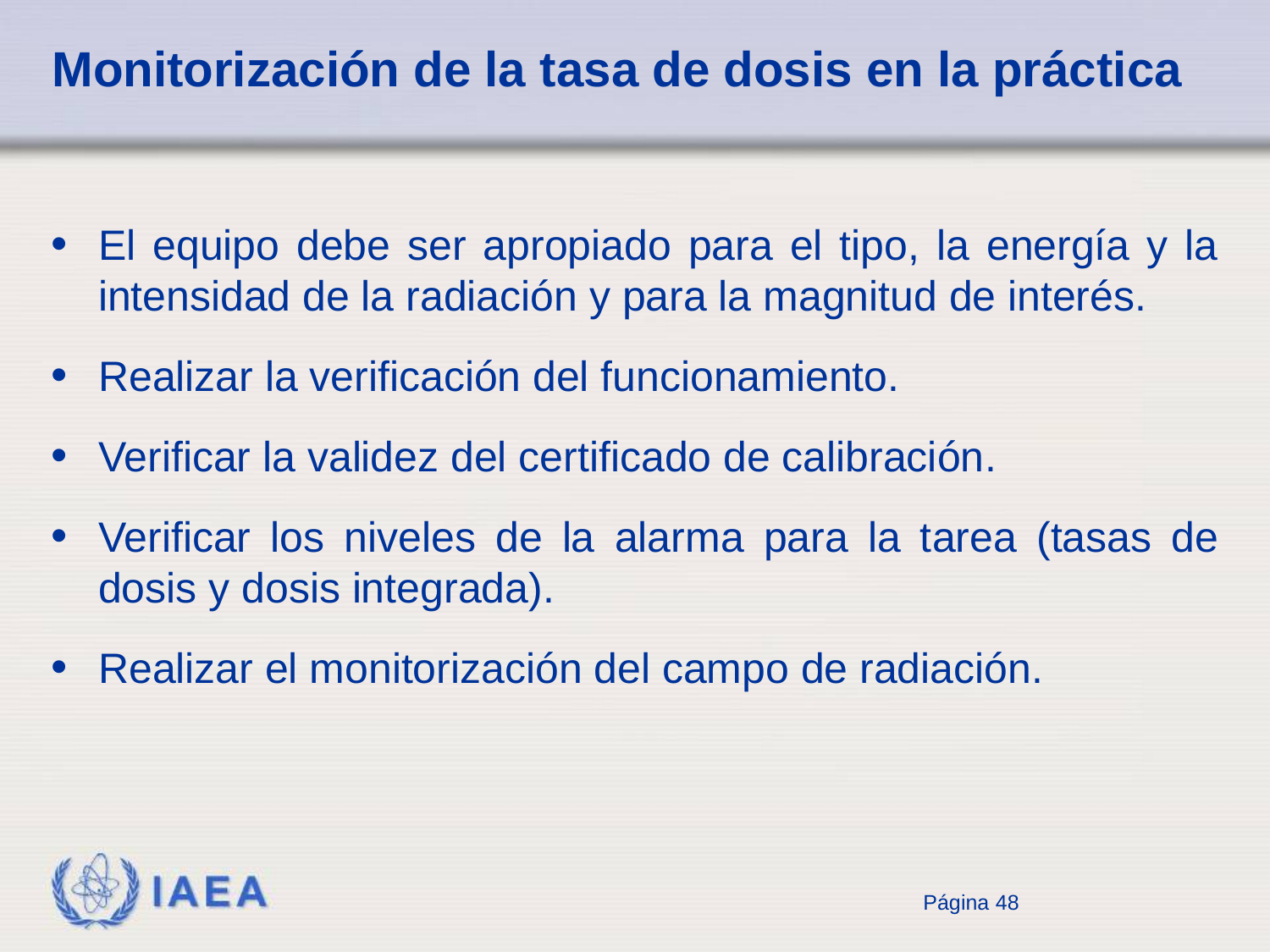

# Monitorización de la tasa de dosis en la práctica
El equipo debe ser apropiado para el tipo, la energía y la intensidad de la radiación y para la magnitud de interés.
Realizar la verificación del funcionamiento.
Verificar la validez del certificado de calibración.
Verificar los niveles de la alarma para la tarea (tasas de dosis y dosis integrada).
Realizar el monitorización del campo de radiación.